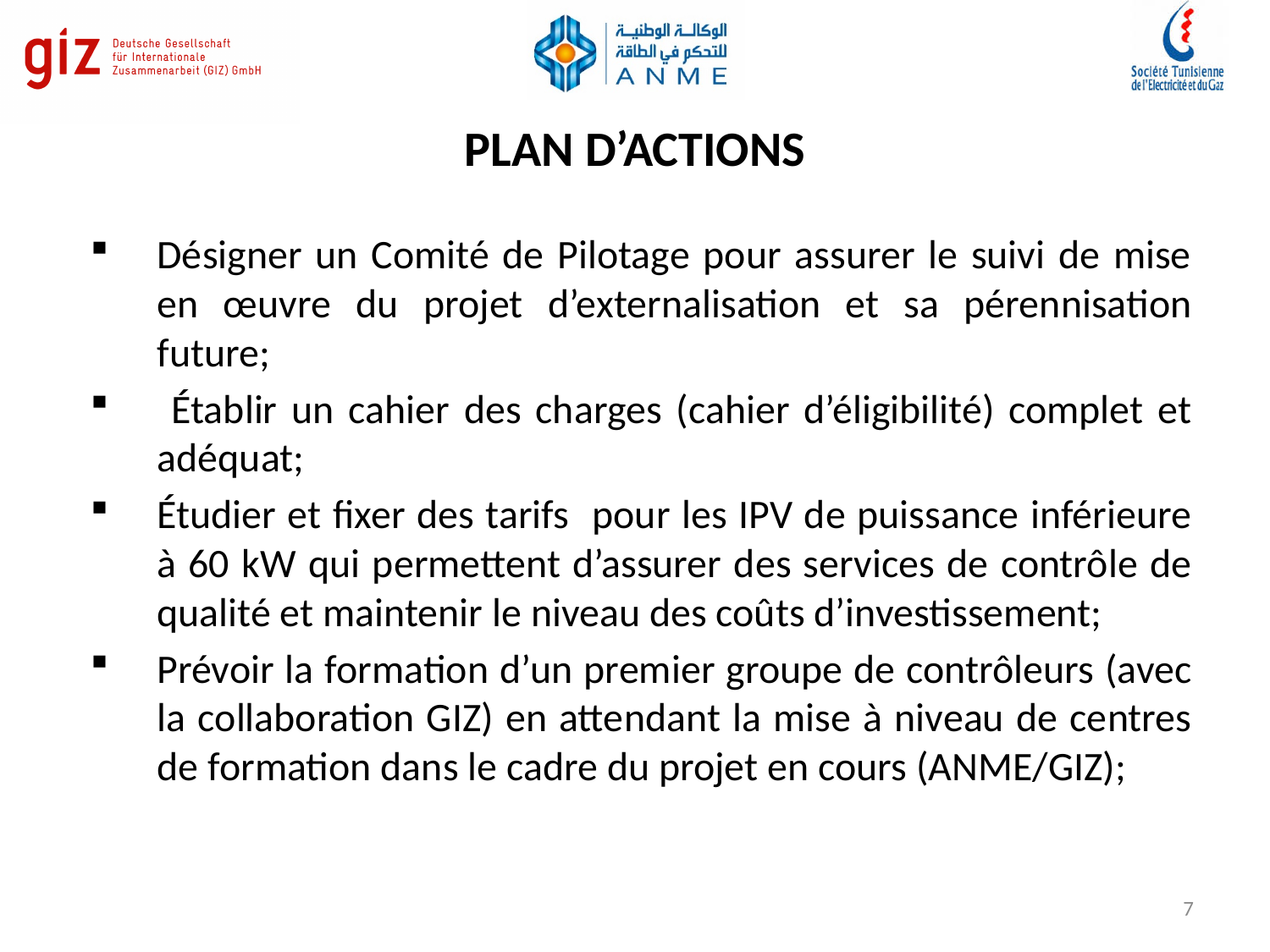

# PLAN D’ACTIONS
Désigner un Comité de Pilotage pour assurer le suivi de mise en œuvre du projet d’externalisation et sa pérennisation future;
 Établir un cahier des charges (cahier d’éligibilité) complet et adéquat;
Étudier et fixer des tarifs  pour les IPV de puissance inférieure à 60 kW qui permettent d’assurer des services de contrôle de qualité et maintenir le niveau des coûts d’investissement;
Prévoir la formation d’un premier groupe de contrôleurs (avec la collaboration GIZ) en attendant la mise à niveau de centres de formation dans le cadre du projet en cours (ANME/GIZ);

7